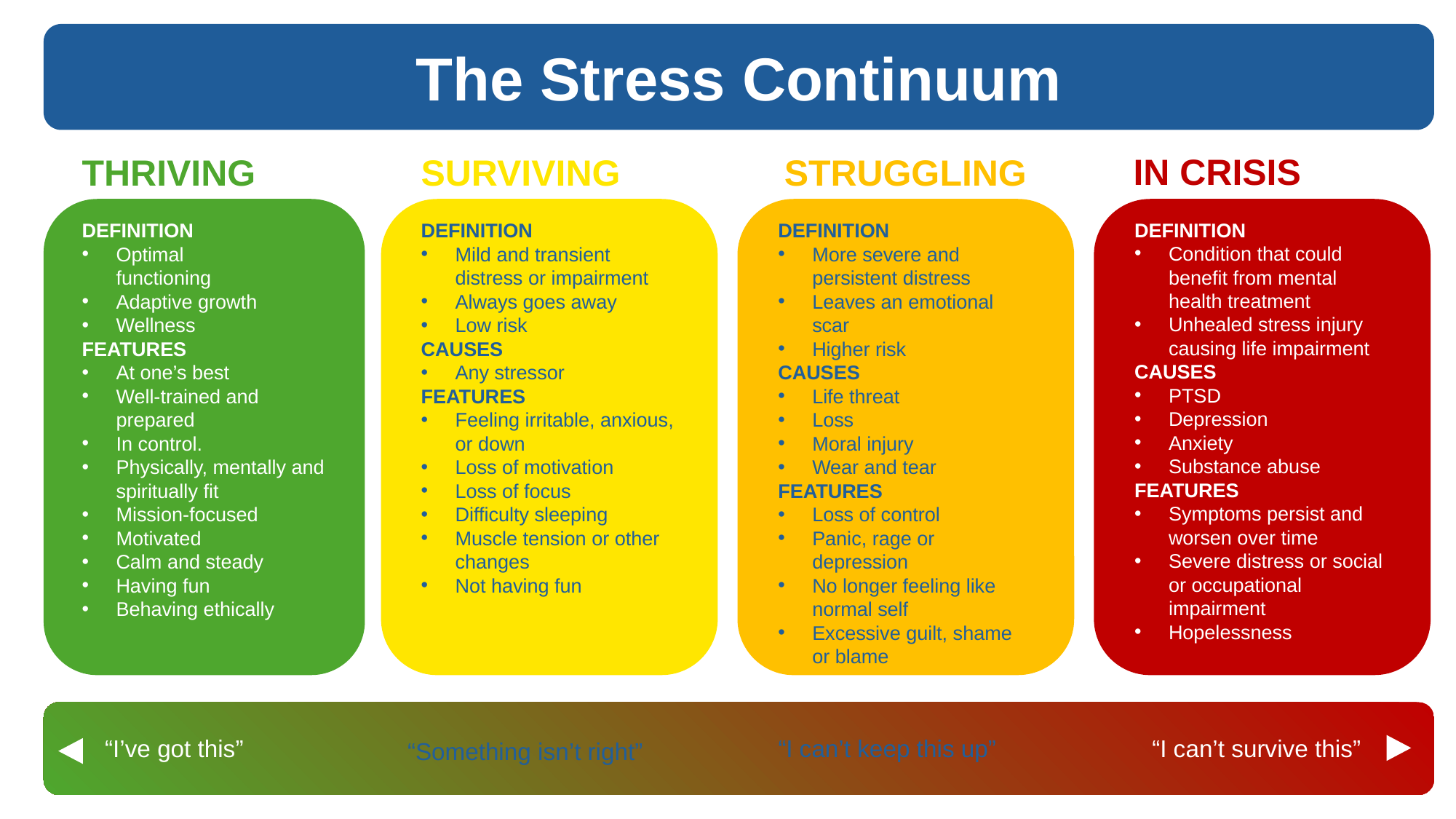

The Stress Continuum
IN CRISIS
SURVIVING
THRIVING
STRUGGLING

DEFINITION
Condition that could benefit from mental health treatment
Unhealed stress injury causing life impairment
CAUSES
PTSD
Depression
Anxiety
Substance abuse
FEATURES
Symptoms persist and worsen over time
Severe distress or social or occupational impairment
Hopelessness
DEFINITION
Optimal
functioning
Adaptive growth
Wellness
FEATURES
At one’s best
Well-trained and prepared
In control.
Physically, mentally and spiritually fit
Mission-focused
Motivated
Calm and steady
Having fun
Behaving ethically
DEFINITION
Mild and transient distress or impairment
Always goes away
Low risk
CAUSES
Any stressor
FEATURES
Feeling irritable, anxious, or down
Loss of motivation
Loss of focus
Difficulty sleeping
Muscle tension or other changes
Not having fun
DEFINITION
More severe and persistent distress
Leaves an emotional scar
Higher risk
CAUSES
Life threat
Loss
Moral injury
Wear and tear
FEATURES
Loss of control
Panic, rage or depression
No longer feeling like normal self
Excessive guilt, shame or blame

“I’ve got this”
“I can’t keep this up”
“I can’t survive this”
“Something isn’t right”